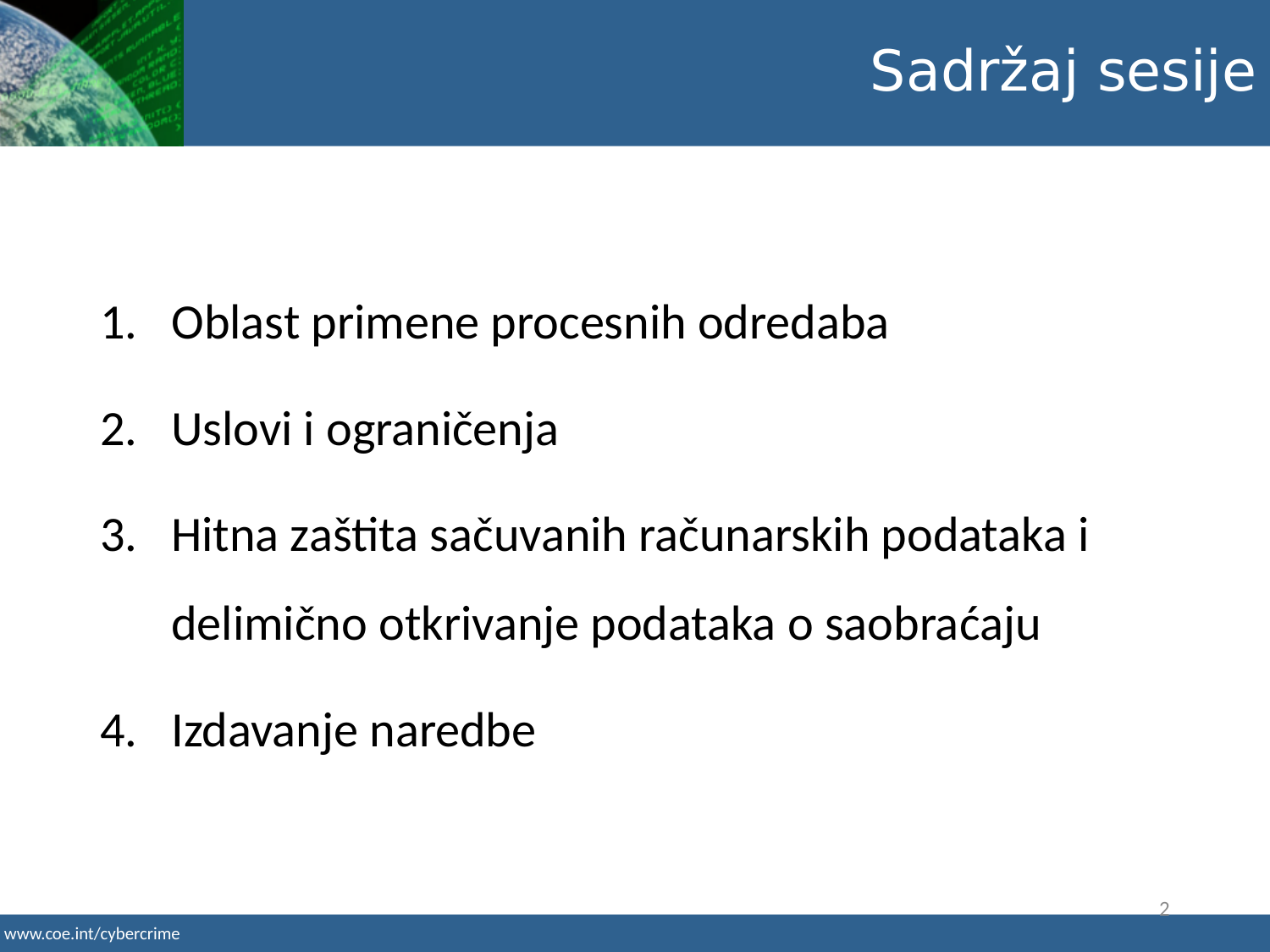

Sadržaj sesije
Oblast primene procesnih odredaba
Uslovi i ograničenja
Hitna zaštita sačuvanih računarskih podataka i delimično otkrivanje podataka o saobraćaju
Izdavanje naredbe
2